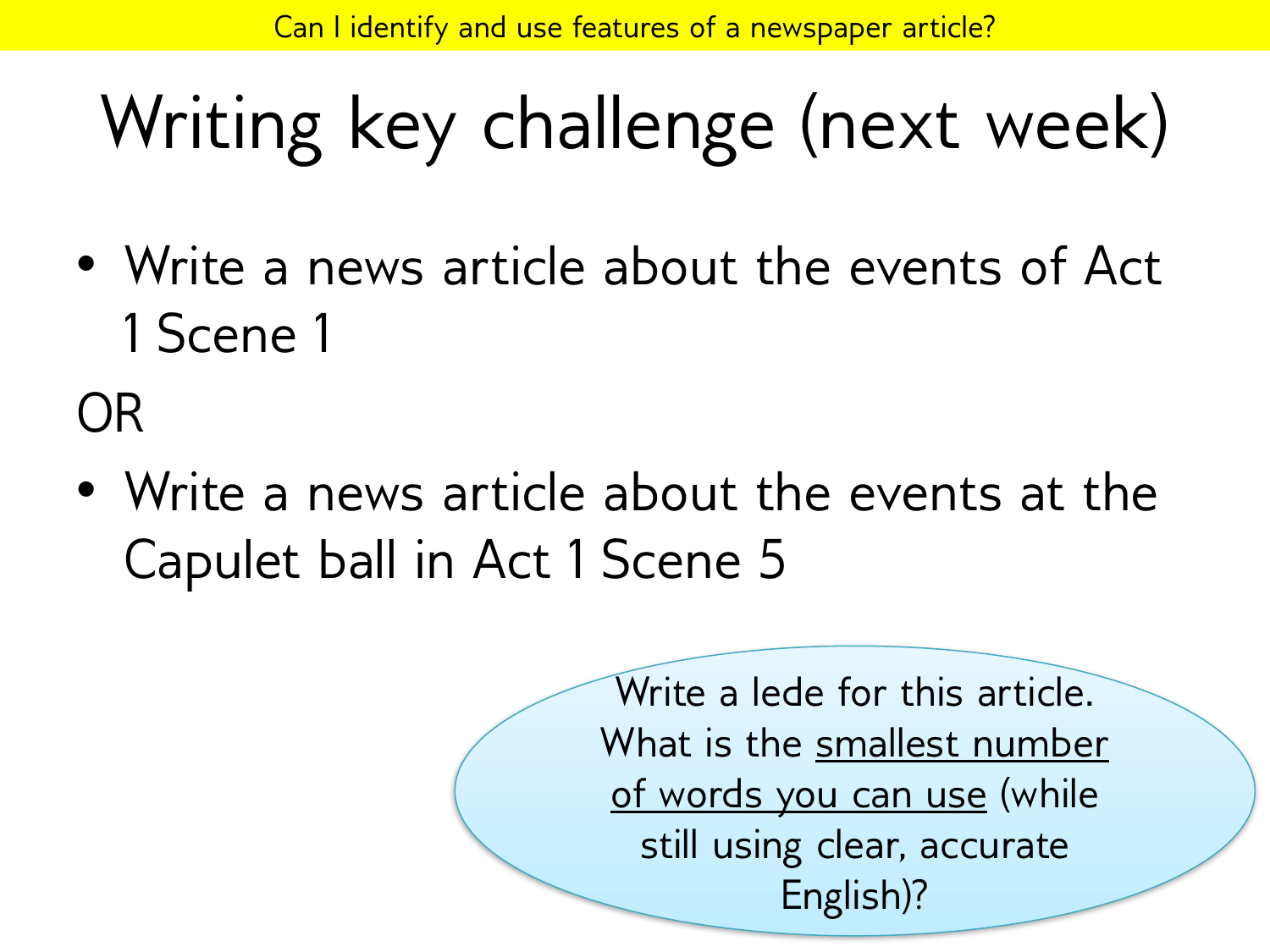

Can I identify and use features of a newspaper article?
# Writing key challenge (next week)
Write a news article about the events of Act 1 Scene 1
OR
Write a news article about the events at the Capulet ball in Act 1 Scene 5
Write a lede for this article. What is the smallest number of words you can use (while still using clear, accurate English)?